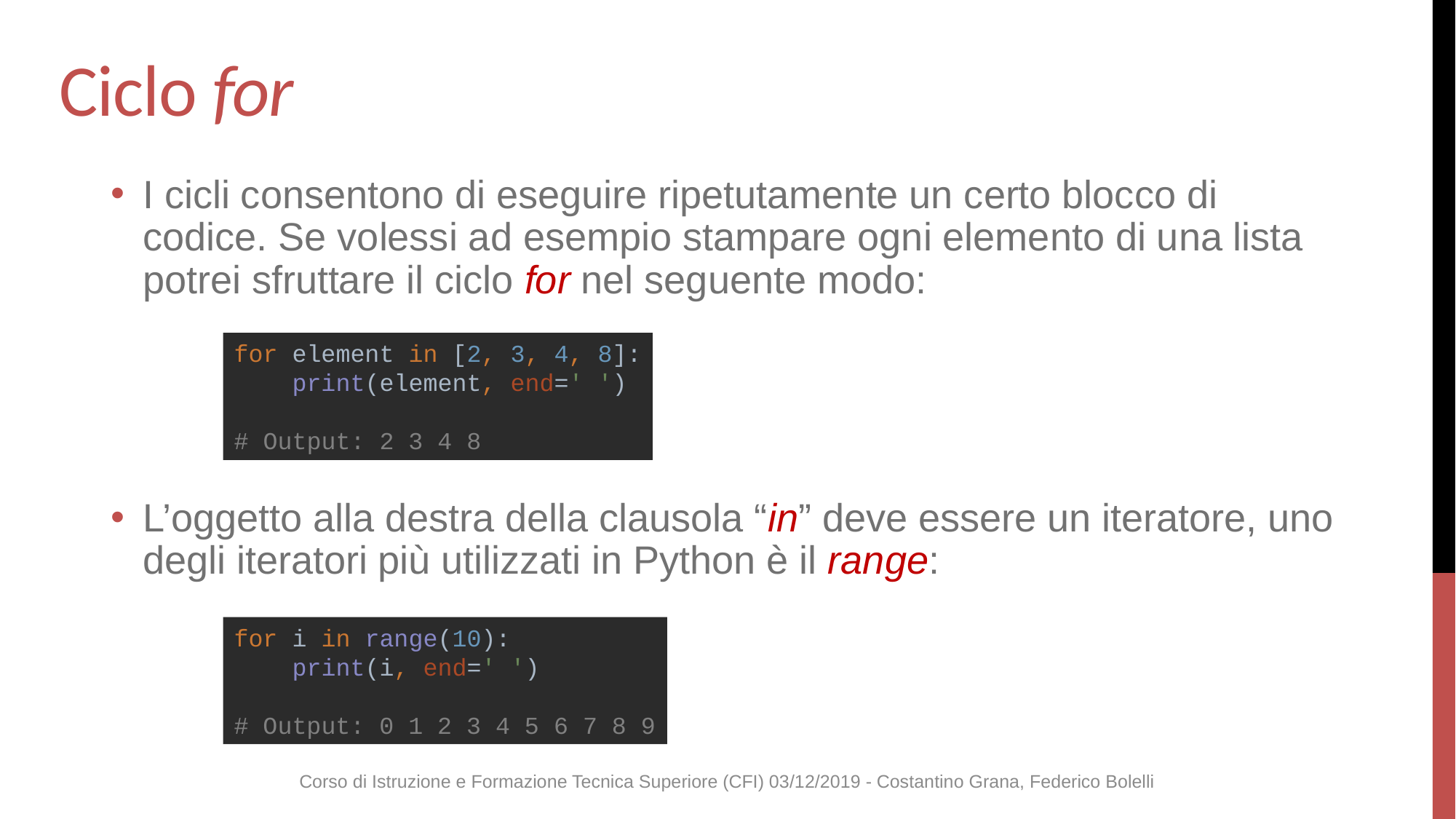

# Ciclo for
I cicli consentono di eseguire ripetutamente un certo blocco di codice. Se volessi ad esempio stampare ogni elemento di una lista potrei sfruttare il ciclo for nel seguente modo:

L’oggetto alla destra della clausola “in” deve essere un iteratore, uno degli iteratori più utilizzati in Python è il range:

for element in [2, 3, 4, 8]:
    print(element, end=' ')
# Output: 2 3 4 8
for i in range(10):
    print(i, end=' ')
# Output: 0 1 2 3 4 5 6 7 8 9
Corso di Istruzione e Formazione Tecnica Superiore (CFI) 03/12/2019 - Costantino Grana, Federico Bolelli